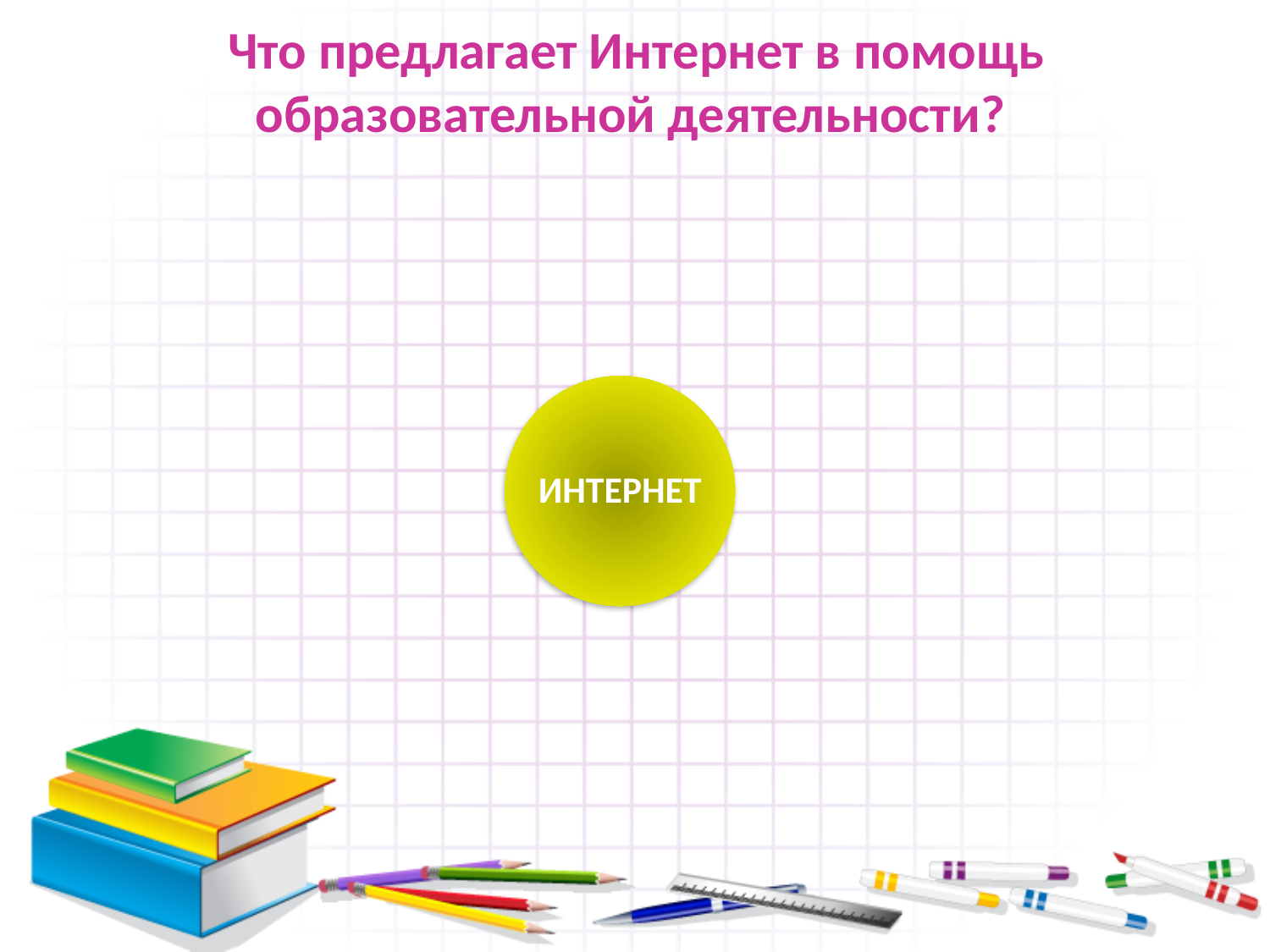

# Что предлагает Интернет в помощь образовательной деятельности?

ИНТЕРНЕТ

Ресурсы для школьников

Уроки в режиме on-line

Проекты on-line

WebQuests

Ресурсы для учителей